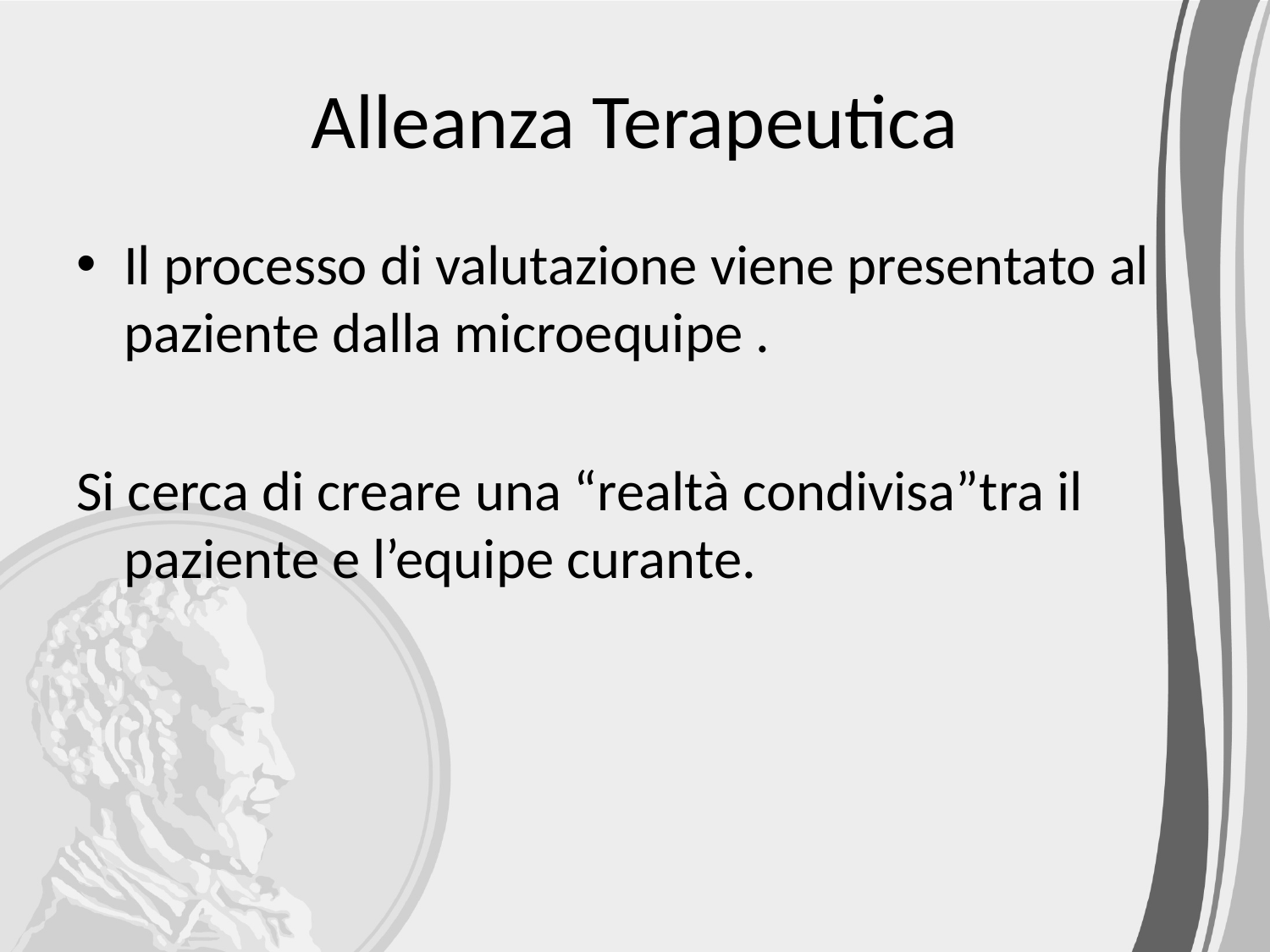

# Alleanza Terapeutica
Il processo di valutazione viene presentato al paziente dalla microequipe .

Si cerca di creare una “realtà condivisa”tra il paziente e l’equipe curante.